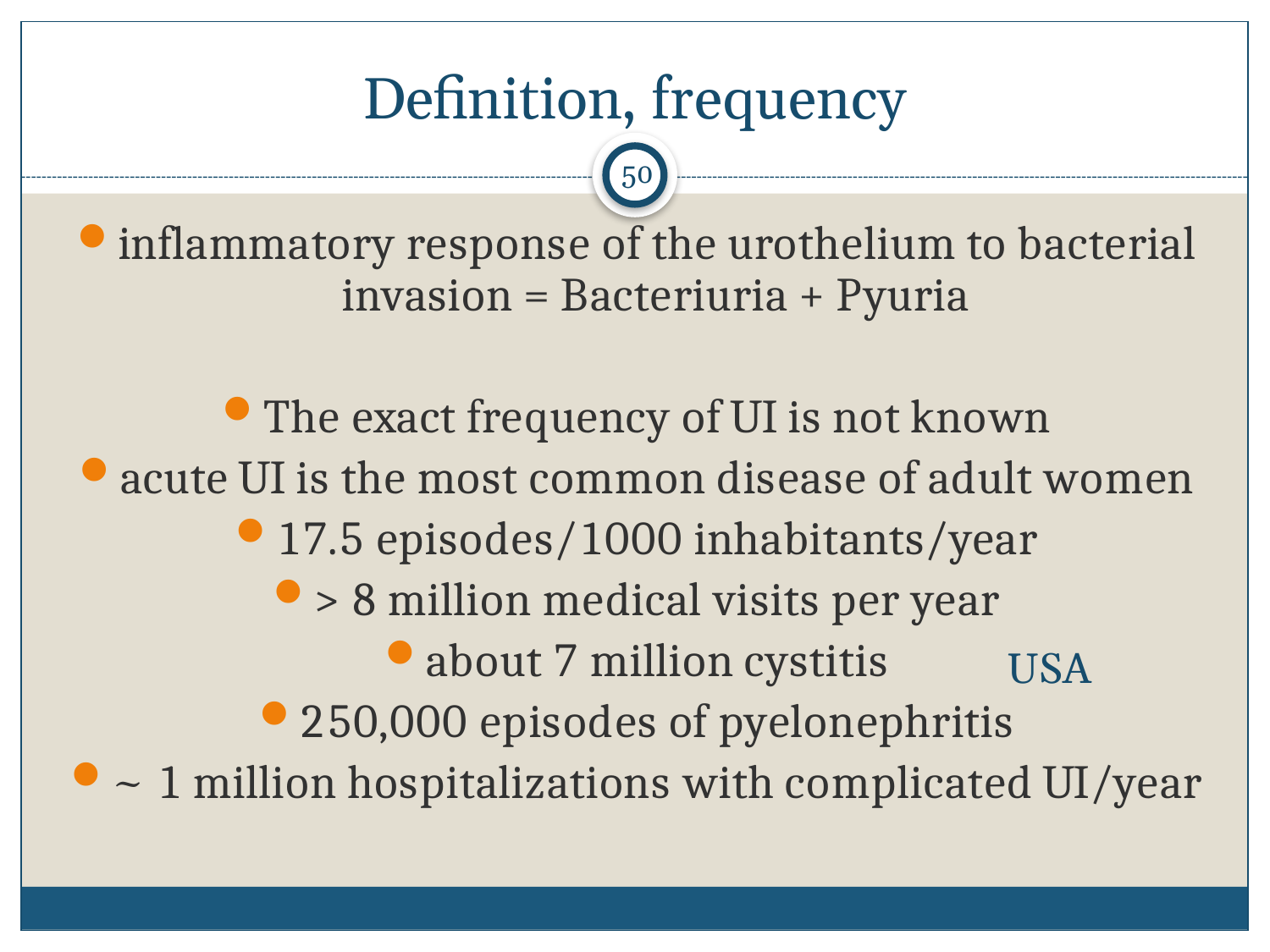

# Definition, frequency
50
inflammatory response of the urothelium to bacterial invasion = Bacteriuria + Pyuria

The exact frequency of UI is not known
acute UI is the most common disease of adult women
17.5 episodes/1000 inhabitants/year
> 8 million medical visits per year
about 7 million cystitis
250,000 episodes of pyelonephritis
~ 1 million hospitalizations with complicated UI/year
USA